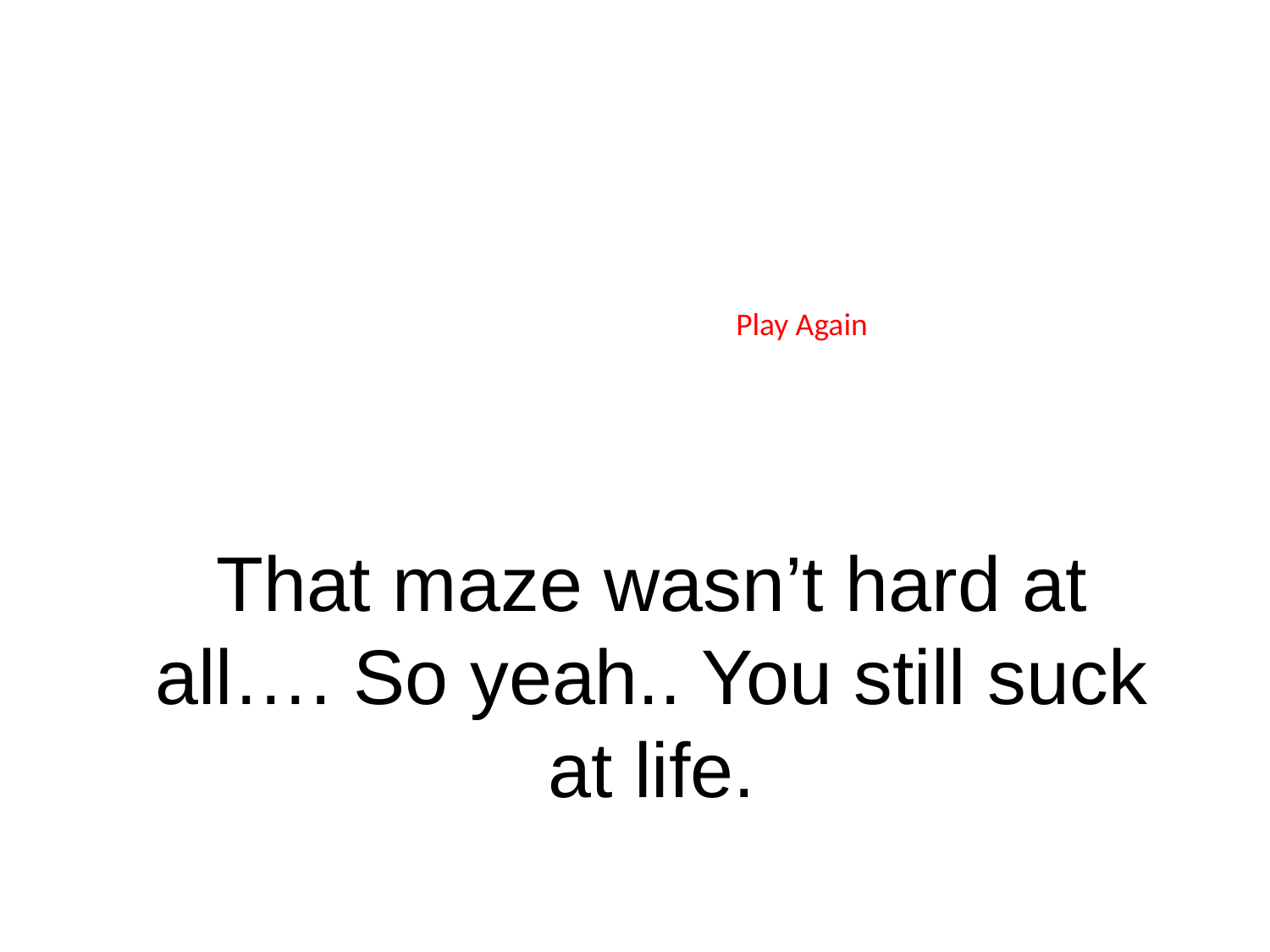

Play Again
That maze wasn’t hard at all…. So yeah.. You still suck at life.